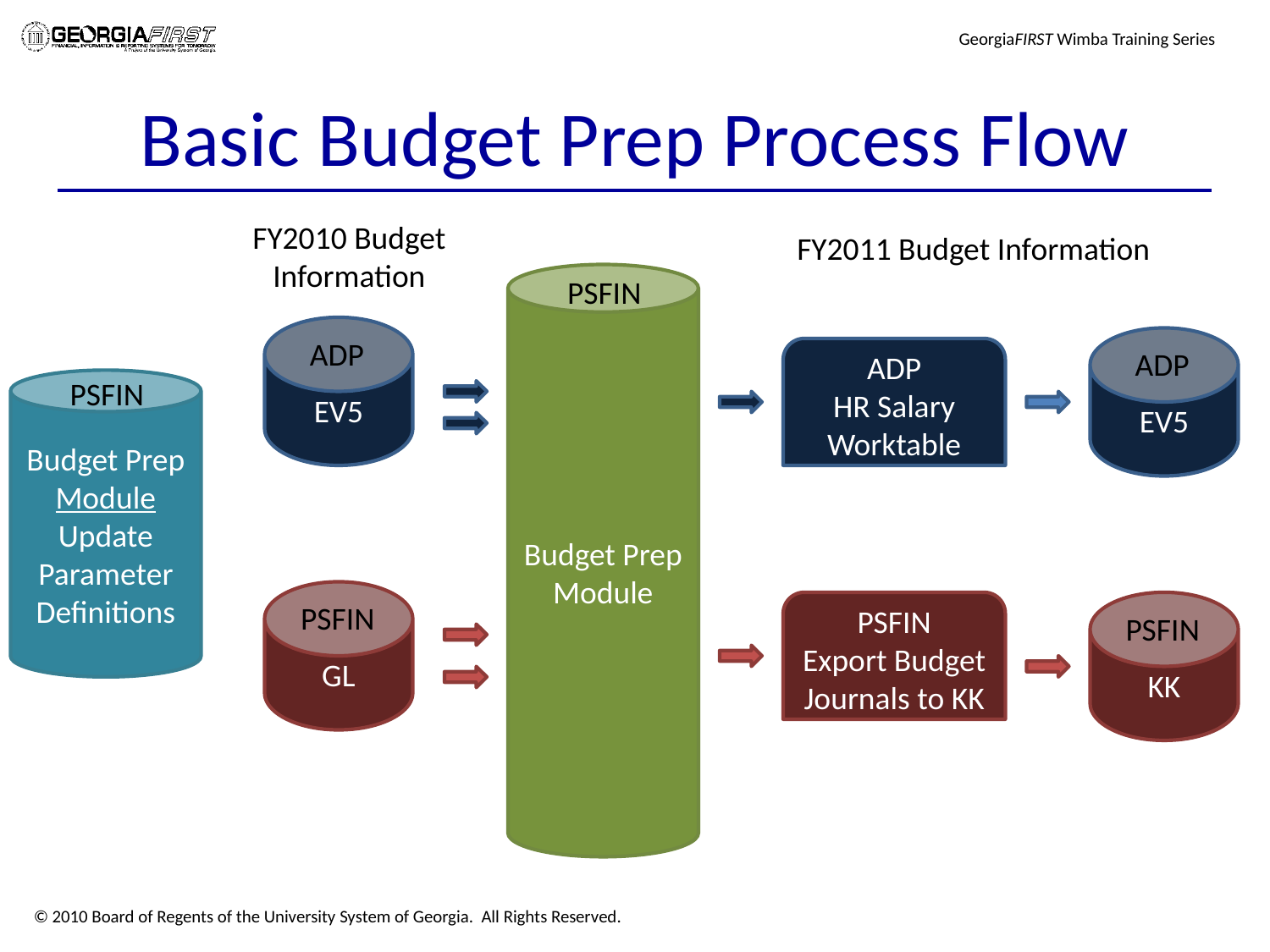

# Basic Budget Prep Process Flow
FY2010 Budget Information
FY2011 Budget Information
Budget Prep Module
PSFIN
EV5
ADP
EV5
ADP
HR Salary Worktable
ADP
PSFIN
Budget Prep Module
Update Parameter Definitions

GL
PSFIN
PSFIN
Export Budget Journals to KK
KK
PSFIN